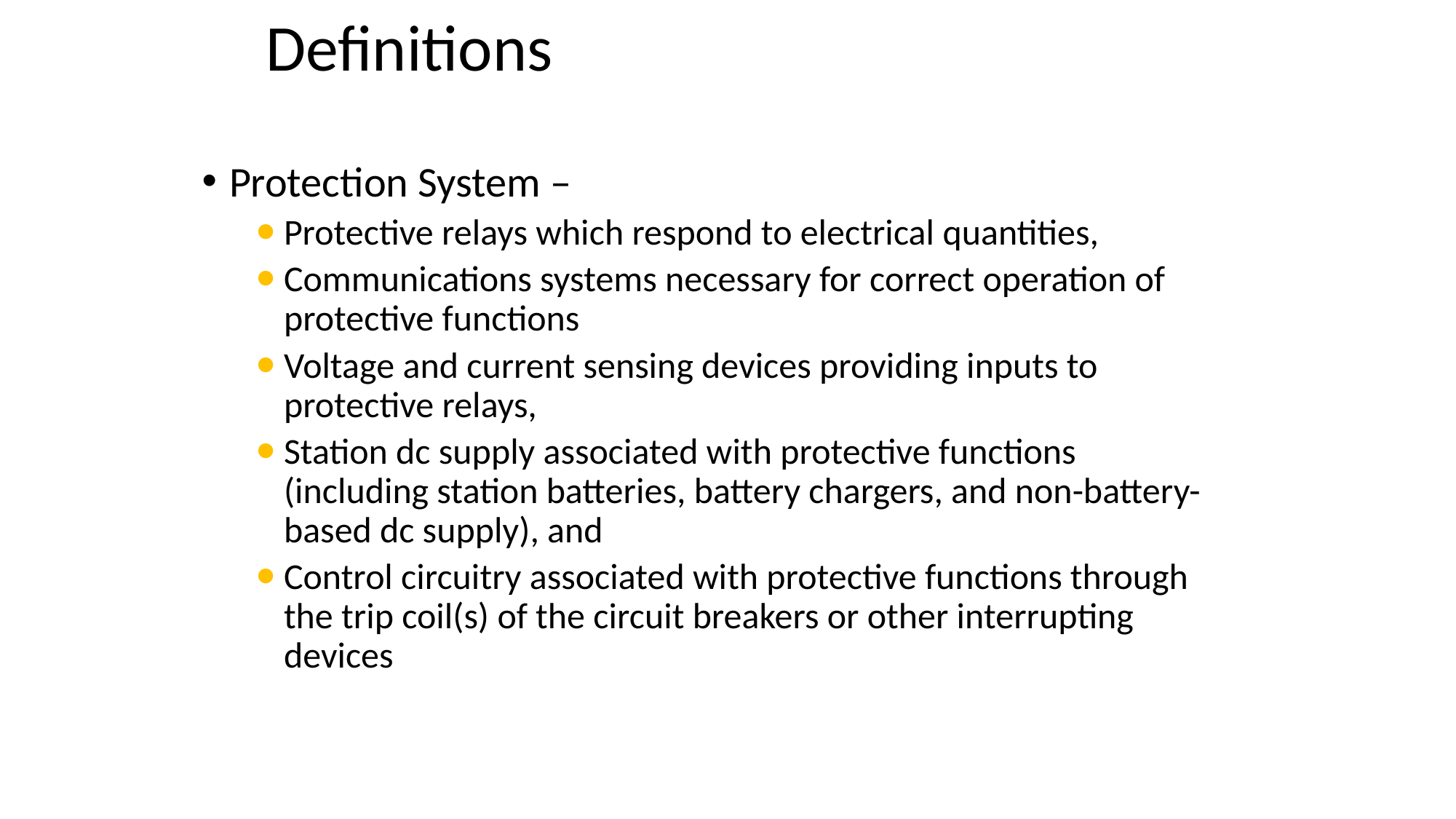

# Definitions
Protection System –
Protective relays which respond to electrical quantities,
Communications systems necessary for correct operation of protective functions
Voltage and current sensing devices providing inputs to protective relays,
Station dc supply associated with protective functions (including station batteries, battery chargers, and non-battery-based dc supply), and
Control circuitry associated with protective functions through the trip coil(s) of the circuit breakers or other interrupting devices